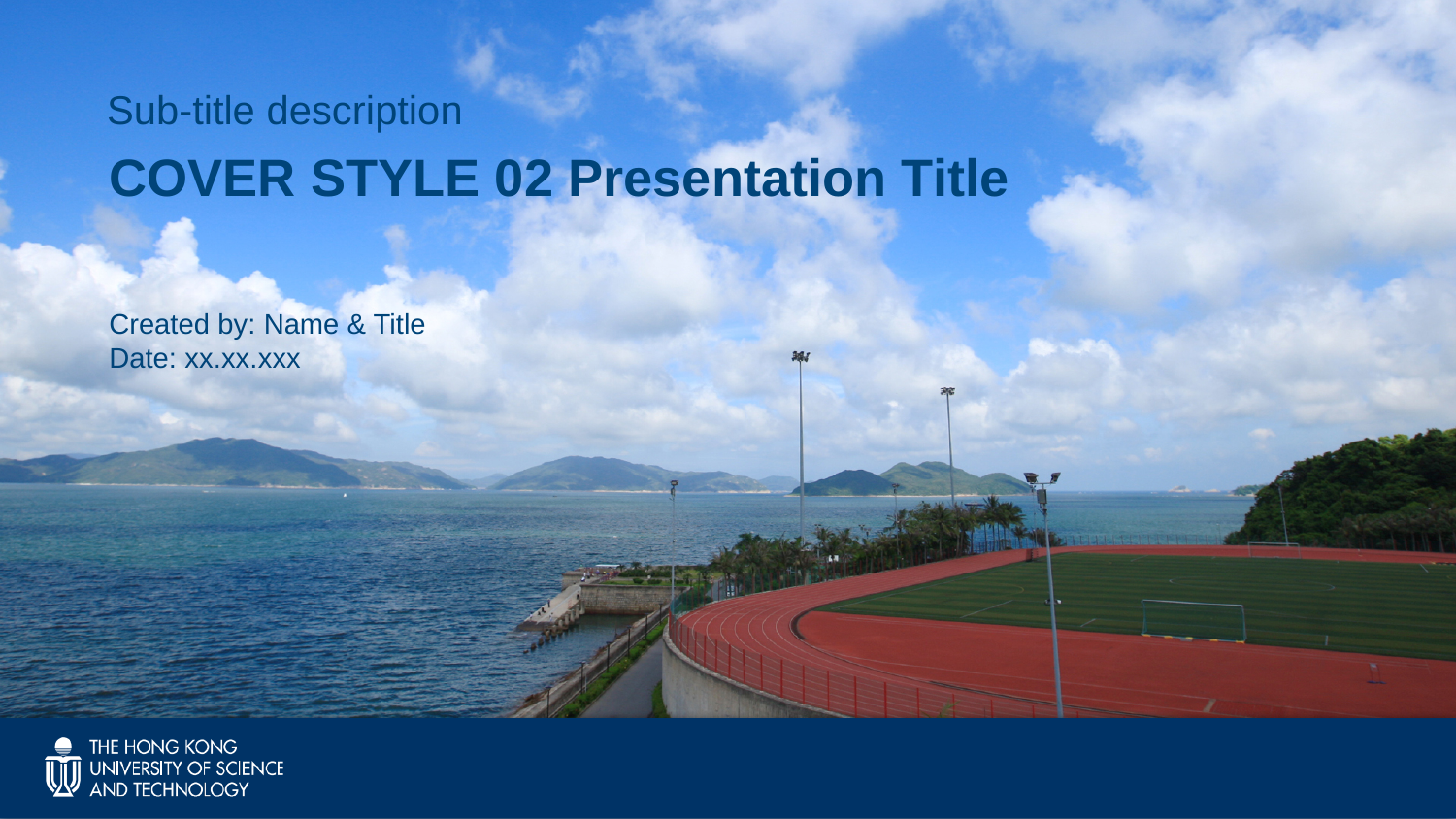

Sub-title description
# COVER STYLE 02 Presentation Title
Created by: Name & Title
Date: xx.xx.xxx